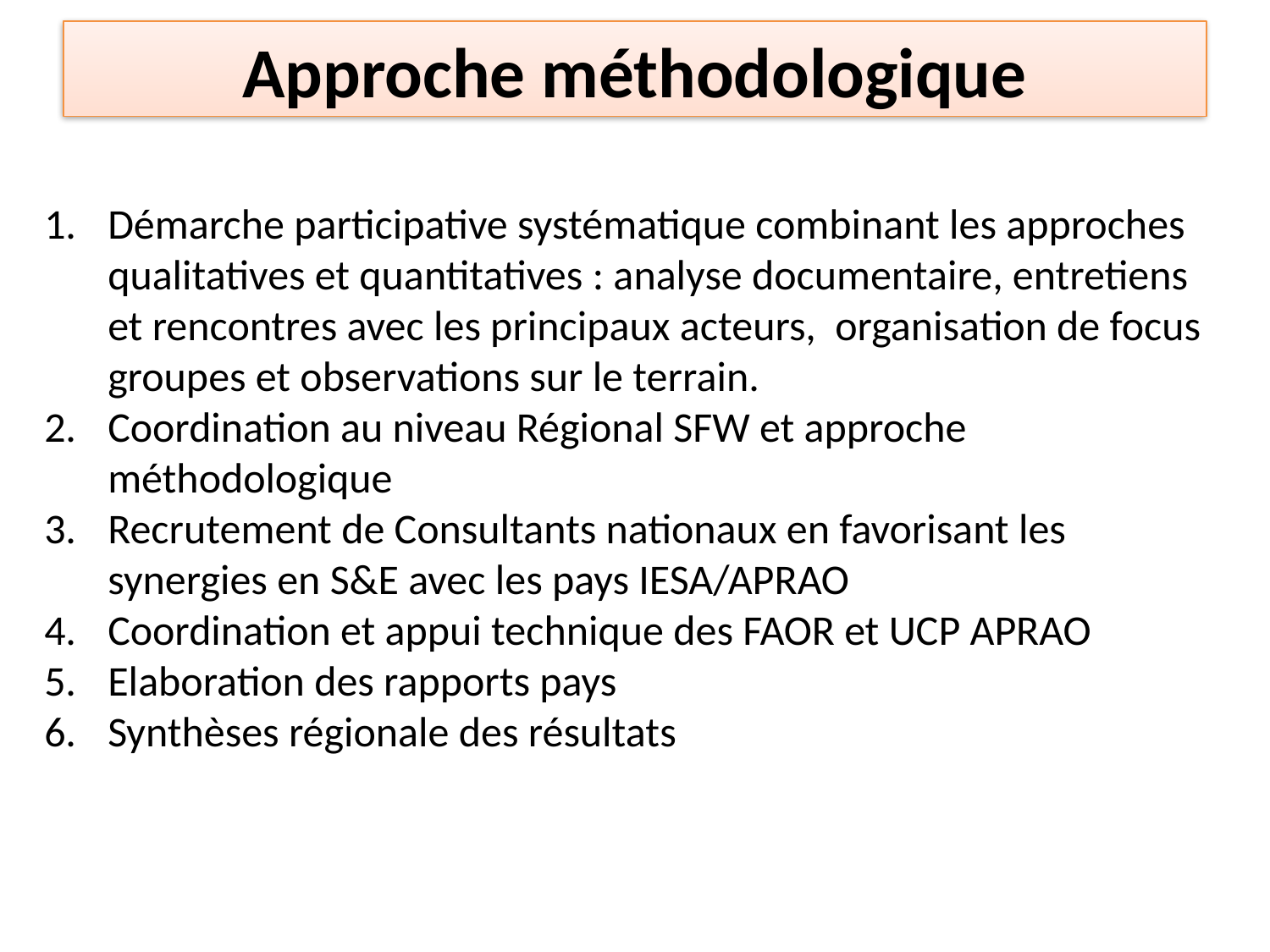

Approche méthodologique
Démarche participative systématique combinant les approches qualitatives et quantitatives : analyse documentaire, entretiens et rencontres avec les principaux acteurs,  organisation de focus groupes et observations sur le terrain.
Coordination au niveau Régional SFW et approche méthodologique
Recrutement de Consultants nationaux en favorisant les synergies en S&E avec les pays IESA/APRAO
Coordination et appui technique des FAOR et UCP APRAO
Elaboration des rapports pays
Synthèses régionale des résultats